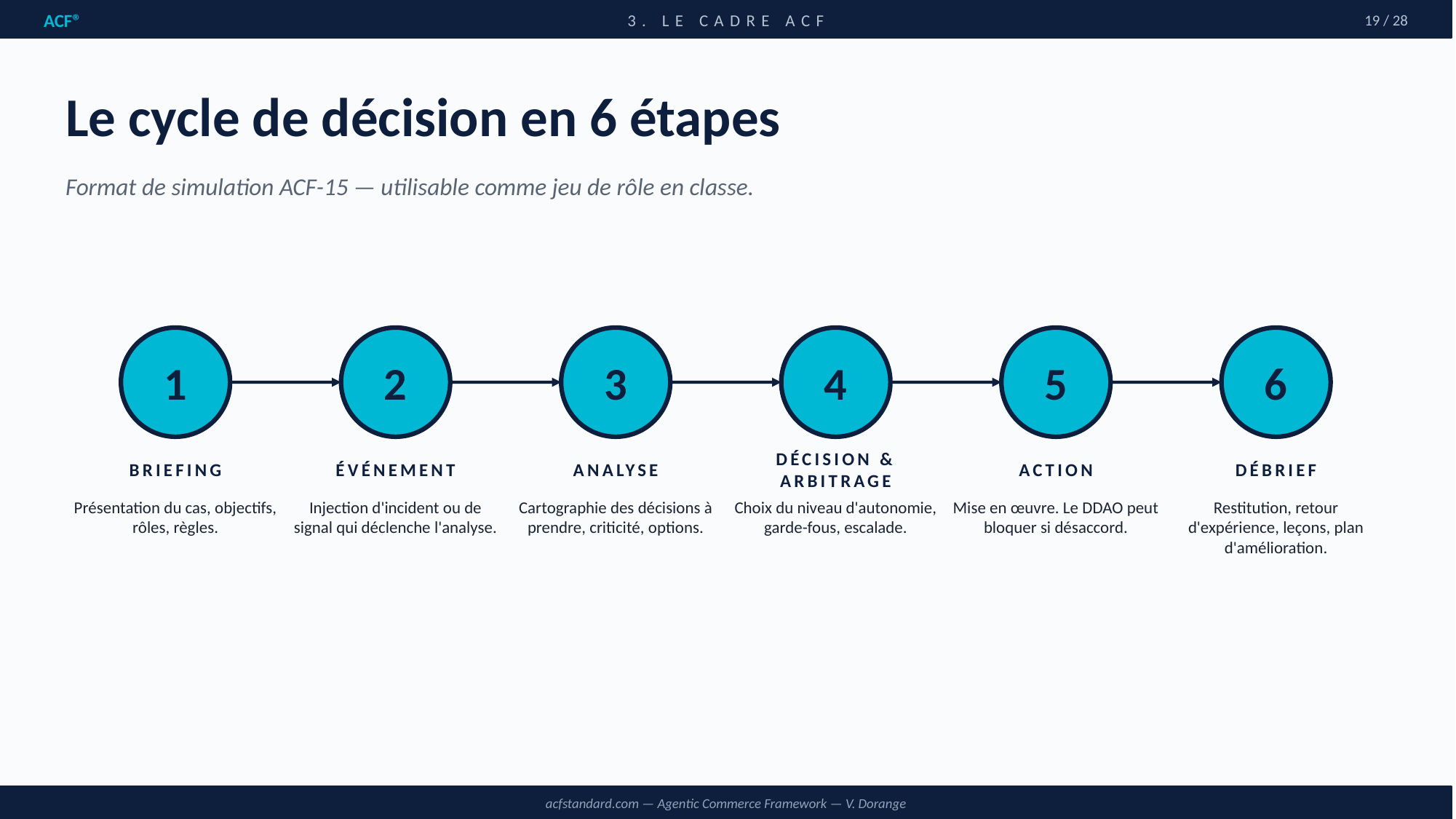

ACF®
3. LE CADRE ACF
19 / 28
Le cycle de décision en 6 étapes
Format de simulation ACF-15 — utilisable comme jeu de rôle en classe.

1

2

3

4

5

6

BRIEFING
ÉVÉNEMENT
ANALYSE
DÉCISION & ARBITRAGE
ACTION
DÉBRIEF
Présentation du cas, objectifs, rôles, règles.
Injection d'incident ou de signal qui déclenche l'analyse.
Cartographie des décisions à prendre, criticité, options.
Choix du niveau d'autonomie, garde-fous, escalade.
Mise en œuvre. Le DDAO peut bloquer si désaccord.
Restitution, retour d'expérience, leçons, plan d'amélioration.

acfstandard.com — Agentic Commerce Framework — V. Dorange